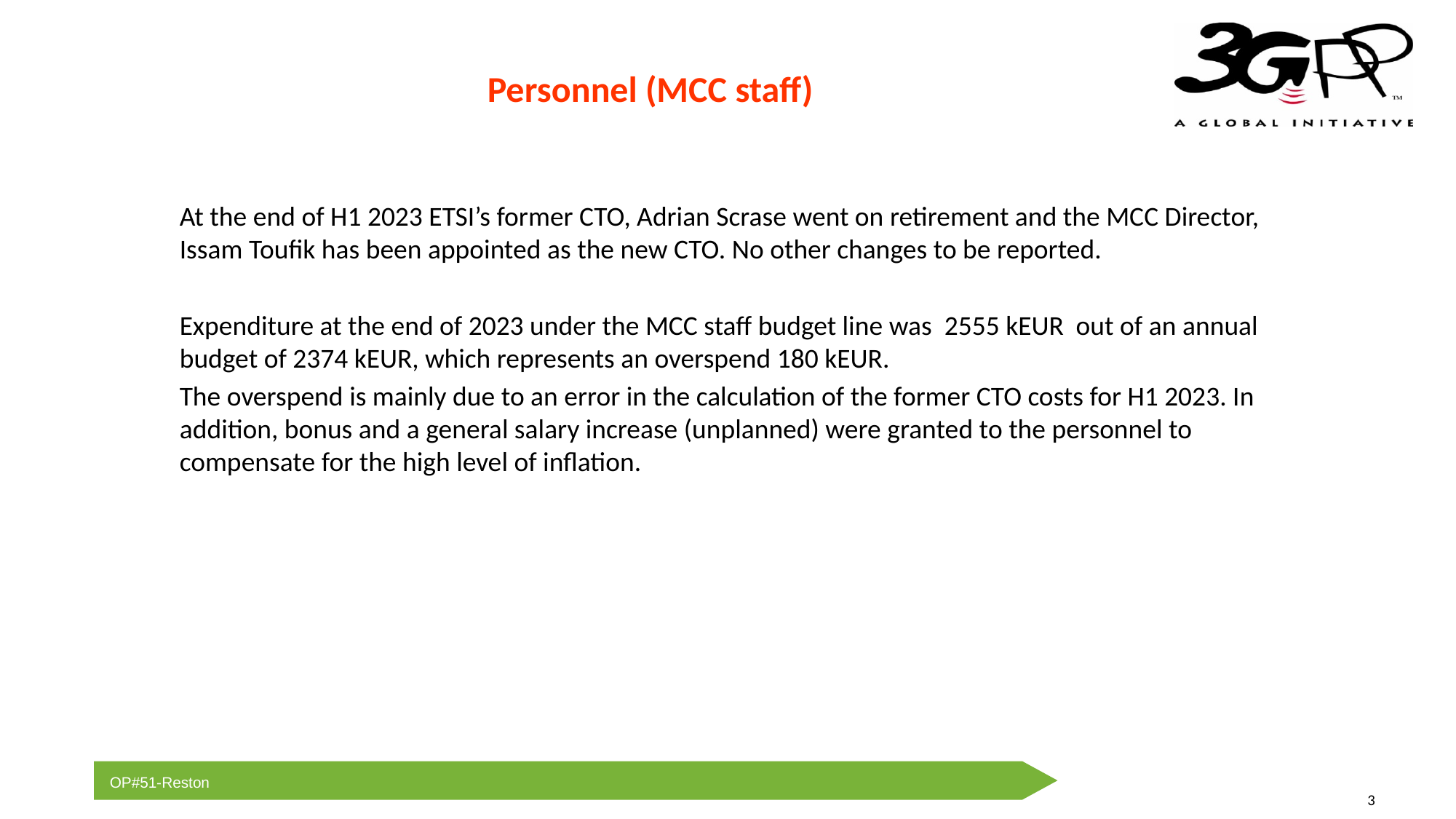

Personnel (MCC staff)

At the end of H1 2023 ETSI’s former CTO, Adrian Scrase went on retirement and the MCC Director, Issam Toufik has been appointed as the new CTO. No other changes to be reported.

Expenditure at the end of 2023 under the MCC staff budget line was  2555 kEUR  out of an annual budget of 2374 kEUR, which represents an overspend 180 kEUR.
The overspend is mainly due to an error in the calculation of the former CTO costs for H1 2023. In addition, bonus and a general salary increase (unplanned) were granted to the personnel to compensate for the high level of inflation.